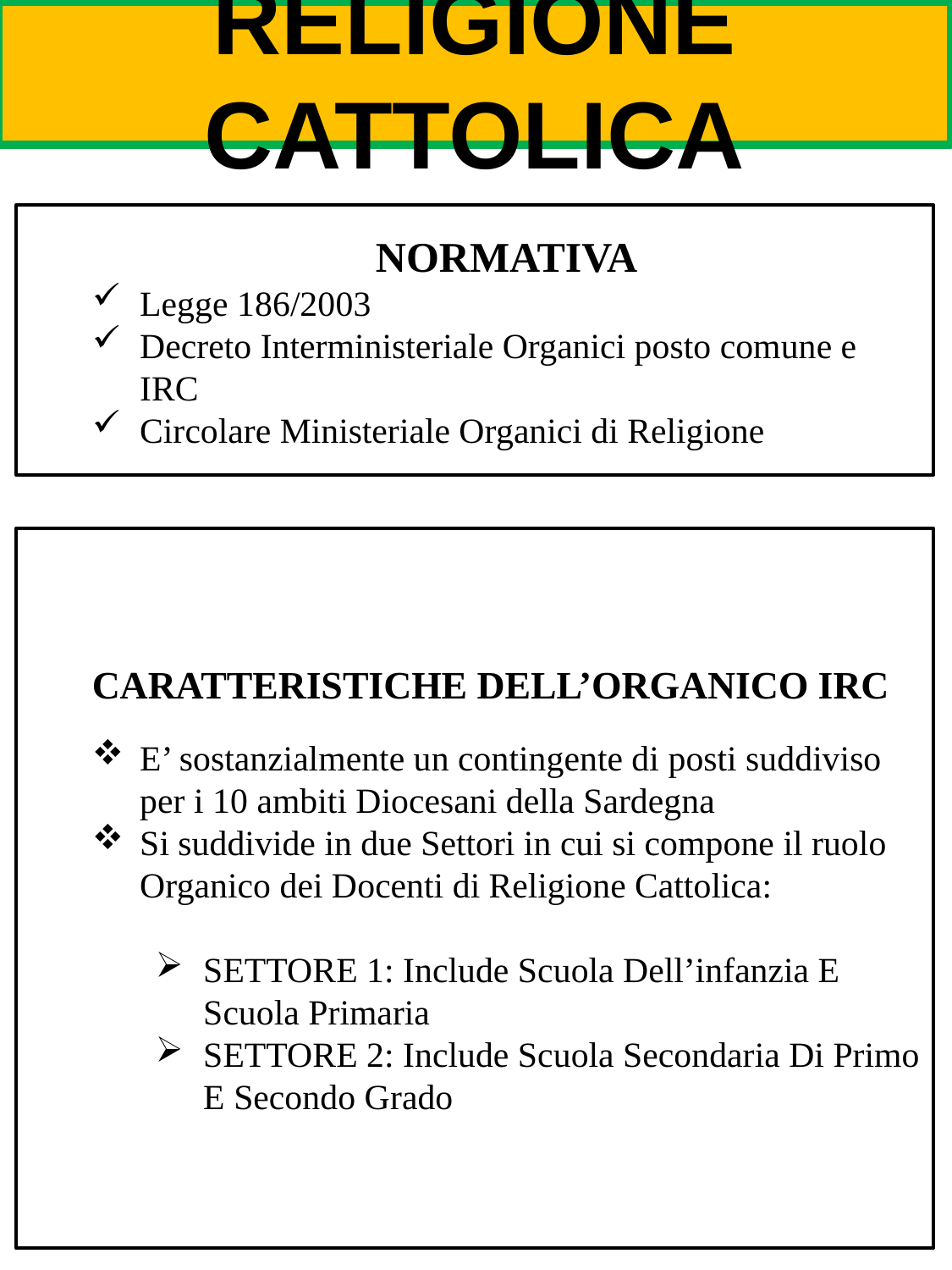

RELIGIONE CATTOLICA
NORMATIVA
Legge 186/2003
Decreto Interministeriale Organici posto comune e IRC
Circolare Ministeriale Organici di Religione
CARATTERISTICHE DELL’ORGANICO IRC

E’ sostanzialmente un contingente di posti suddiviso per i 10 ambiti Diocesani della Sardegna
Si suddivide in due Settori in cui si compone il ruolo Organico dei Docenti di Religione Cattolica:

SETTORE 1: Include Scuola Dell’infanzia E Scuola Primaria
SETTORE 2: Include Scuola Secondaria Di Primo E Secondo Grado